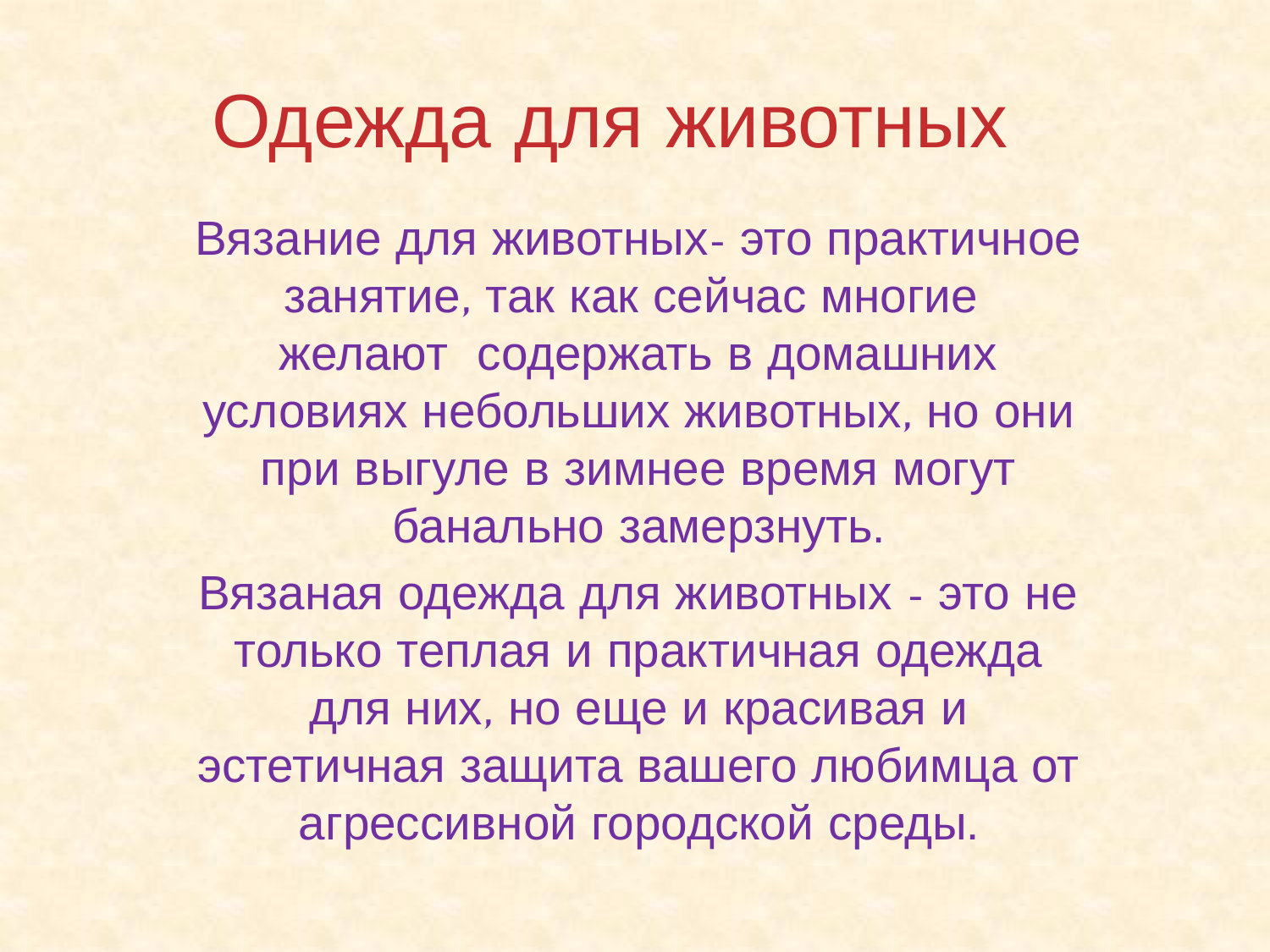

# Одежда для животных
		Вязание для животных- это практичное занятие, так как сейчас многие  желают  содержать в домашних условиях небольших животных, но они при выгуле в зимнее время могут банально замерзнуть.
		Вязаная одежда для животных - это не только теплая и практичная одежда для них, но еще и красивая и эстетичная защита вашего любимца от агрессивной городской среды.